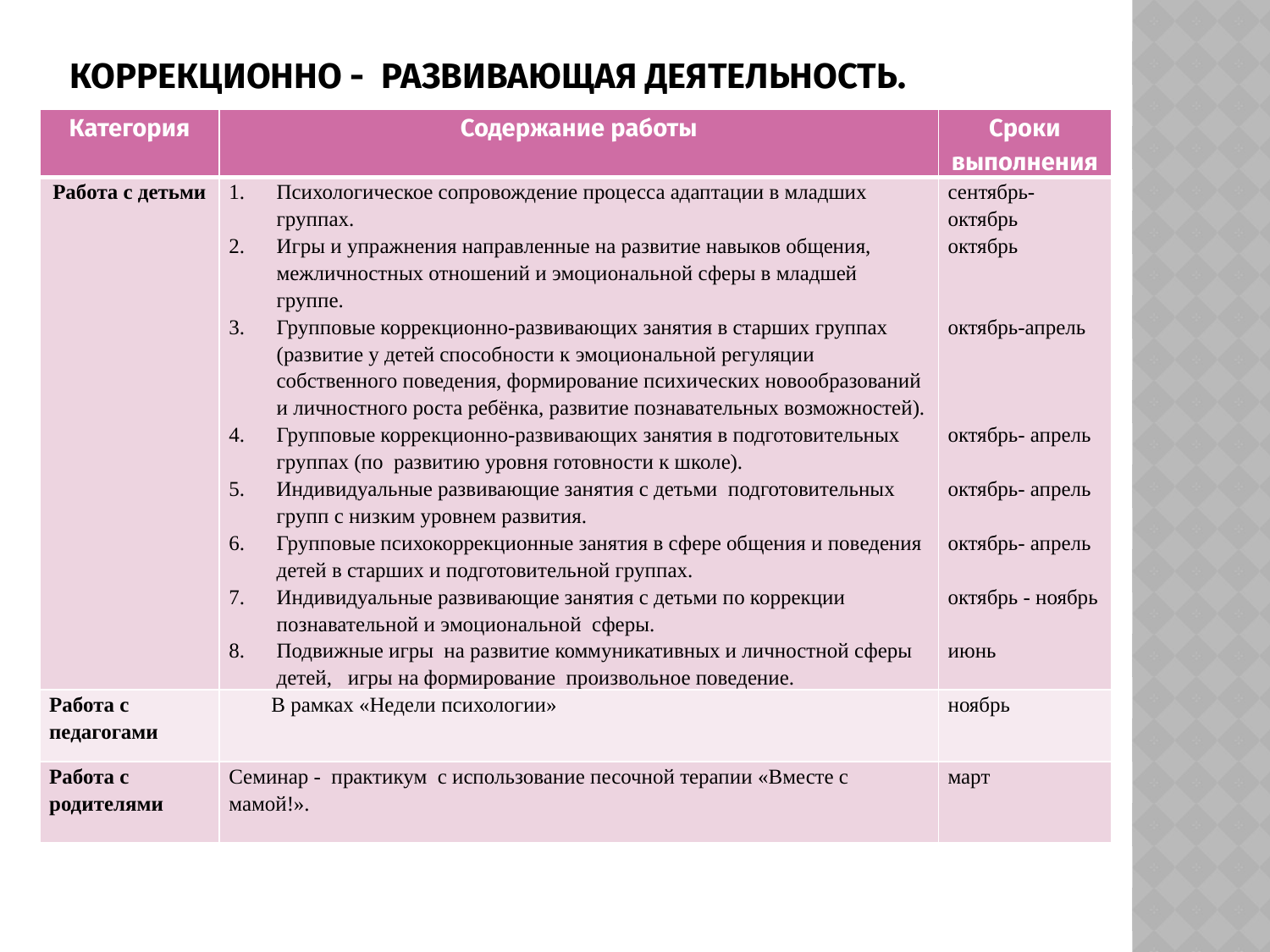

# Коррекционно -  развивающая деятельность.
| Категория | Содержание работы | Сроки выполнения |
| --- | --- | --- |
| Работа с детьми | Психологическое сопровождение процесса адаптации в младших группах. Игры и упражнения направленные на развитие навыков общения, межличностных отношений и эмоциональной сферы в младшей группе. Групповые коррекционно-развивающих занятия в старших группах (развитие у детей способности к эмоциональной регуляции собственного поведения, формирование психических новообразований и личностного роста ребёнка, развитие познавательных возможностей). Групповые коррекционно-развивающих занятия в подготовительных группах (по развитию уровня готовности к школе). Индивидуальные развивающие занятия с детьми подготовительных групп с низким уровнем развития. Групповые психокоррекционные занятия в сфере общения и поведения детей в старших и подготовительной группах. Индивидуальные развивающие занятия с детьми по коррекции познавательной и эмоциональной сферы. Подвижные игры на развитие коммуникативных и личностной сферы детей, игры на формирование произвольное поведение. | сентябрь-октябрь октябрь октябрь-апрель октябрь- апрель октябрь- апрель октябрь- апрель октябрь - ноябрь июнь |
| Работа с педагогами | В рамках «Недели психологии» | ноябрь |
| Работа с родителями | Семинар - практикум с использование песочной терапии «Вместе с мамой!». | март |